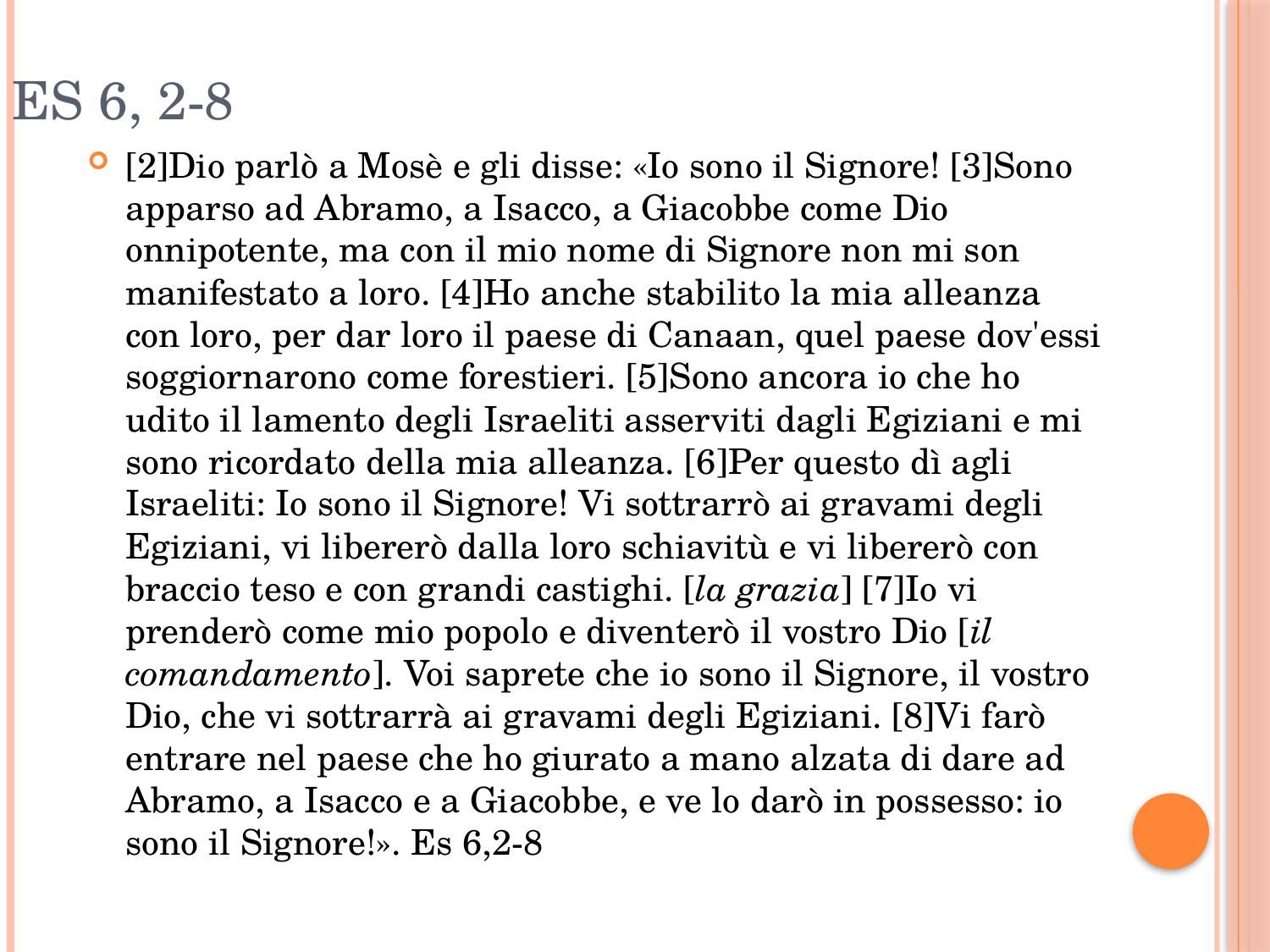

Es 6, 2-8
[2]Dio parlò a Mosè e gli disse: «Io sono il Signore! [3]Sono apparso ad Abramo, a Isacco, a Giacobbe come Dio onnipotente, ma con il mio nome di Signore non mi son manifestato a loro. [4]Ho anche stabilito la mia alleanza con loro, per dar loro il paese di Canaan, quel paese dov'essi soggiornarono come forestieri. [5]Sono ancora io che ho udito il lamento degli Israeliti asserviti dagli Egiziani e mi sono ricordato della mia alleanza. [6]Per questo dì agli Israeliti: Io sono il Signore! Vi sottrarrò ai gravami degli Egiziani, vi libererò dalla loro schiavitù e vi libererò con braccio teso e con grandi castighi. [la grazia] [7]Io vi prenderò come mio popolo e diventerò il vostro Dio [il comandamento]. Voi saprete che io sono il Signore, il vostro Dio, che vi sottrarrà ai gravami degli Egiziani. [8]Vi farò entrare nel paese che ho giurato a mano alzata di dare ad Abramo, a Isacco e a Giacobbe, e ve lo darò in possesso: io sono il Signore!». Es 6,2-8